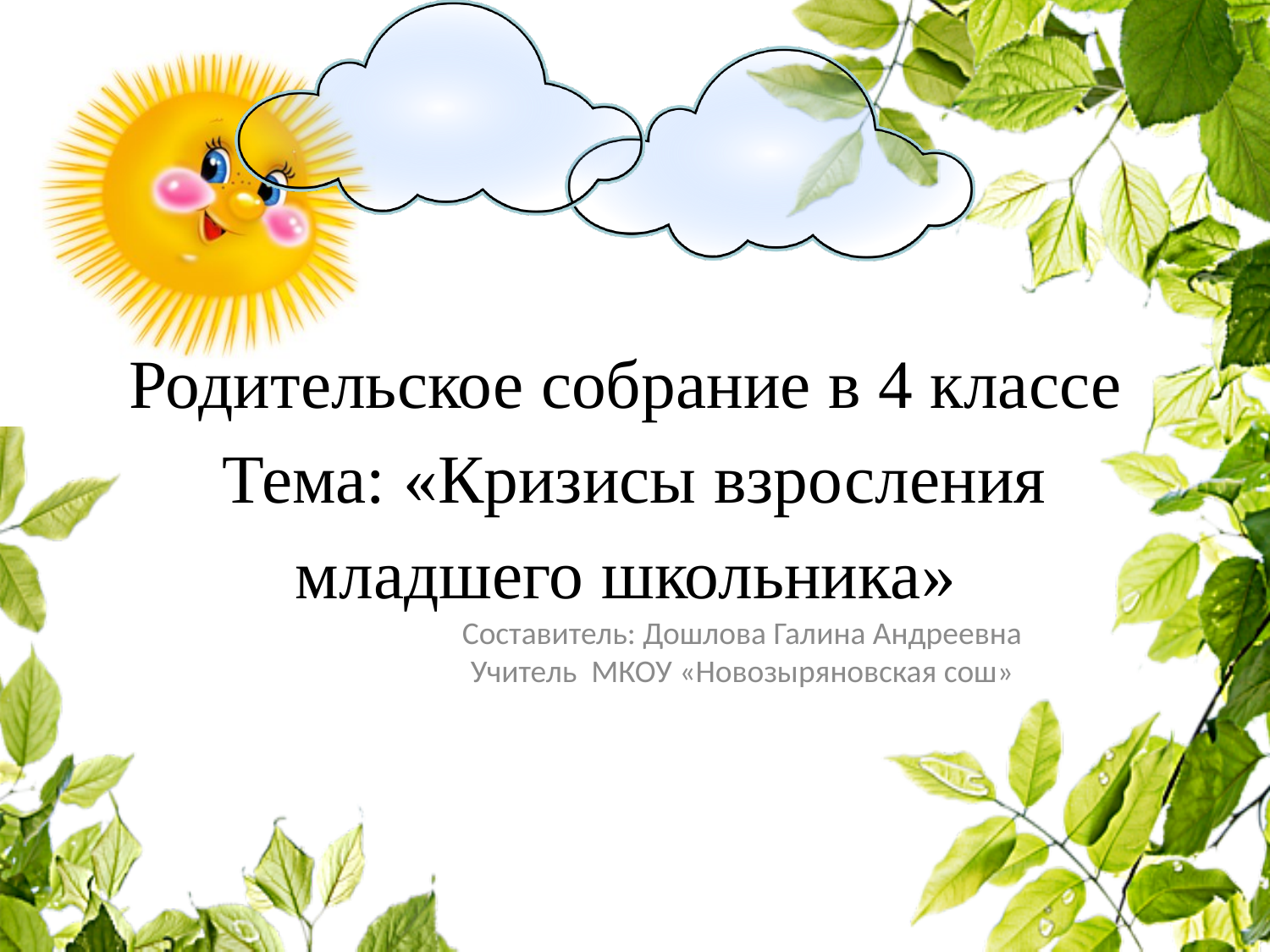

# Родительское собрание в 4 классе Тема: «Кризисы взросления младшего школьника»
Составитель: Дошлова Галина Андреевна Учитель  МКОУ «Новозыряновская сош»